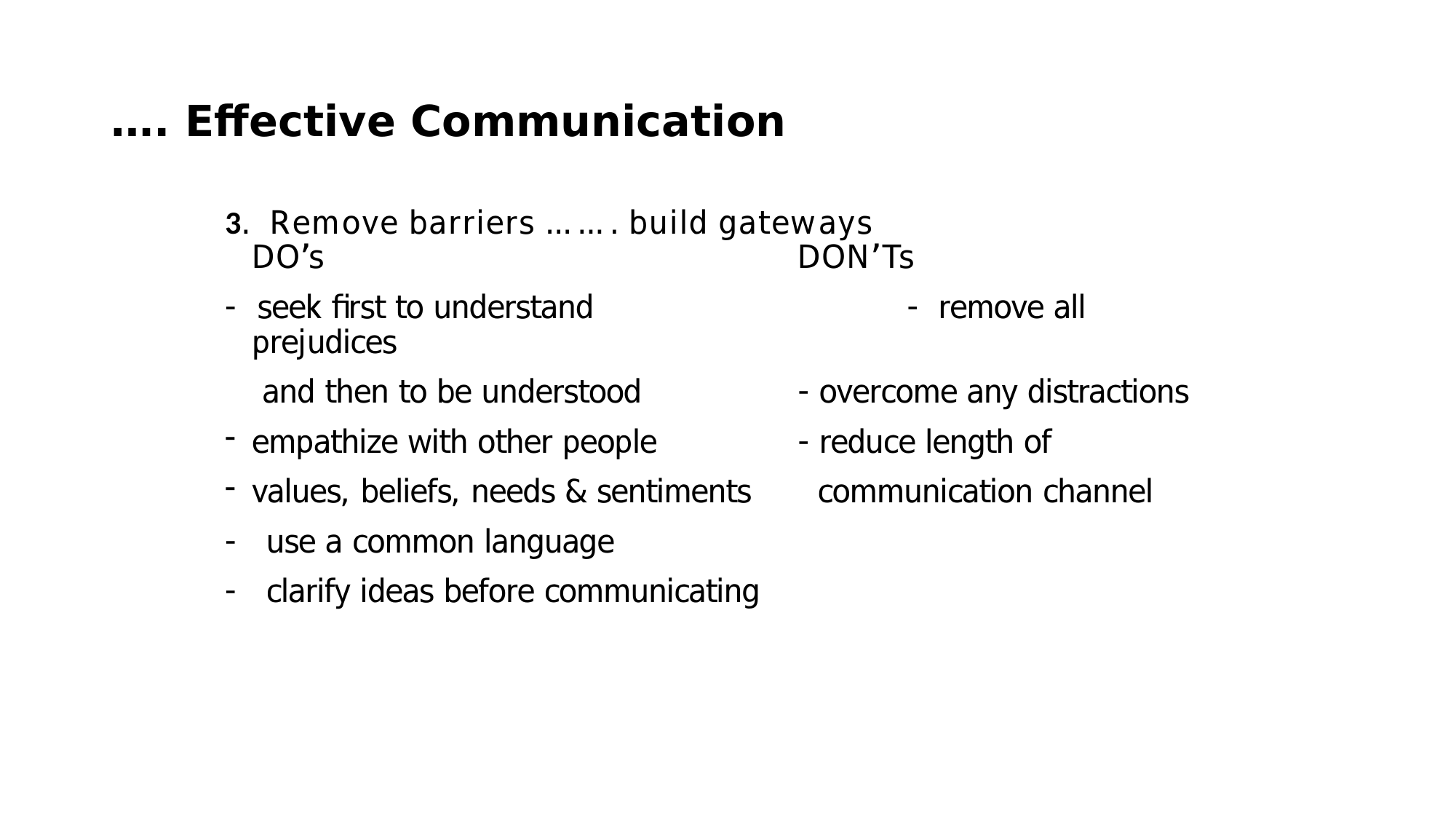

# …. Effective Communication
3.  Remove barriers ……. build gateways
DO’s					DON’Ts
-  seek first to understand			-  remove all prejudices
    and then to be understood		- overcome any distractions
empathize with other people		- reduce length of
values, beliefs, needs & sentiments 	  communication channel
-   use a common language
-   clarify ideas before communicating